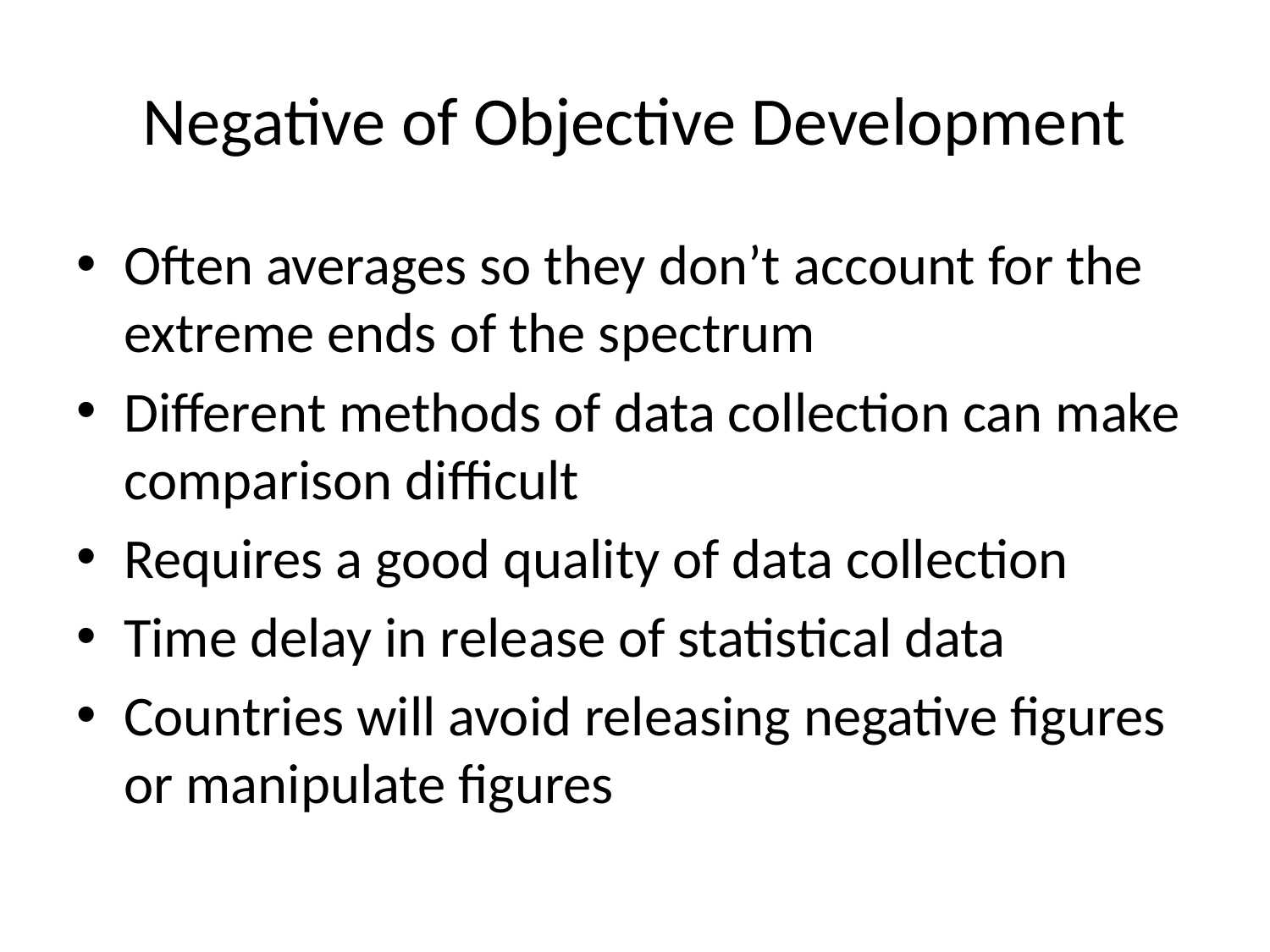

# Negative of Objective Development
Often averages so they don’t account for the extreme ends of the spectrum
Different methods of data collection can make comparison difficult
Requires a good quality of data collection
Time delay in release of statistical data
Countries will avoid releasing negative figures or manipulate figures